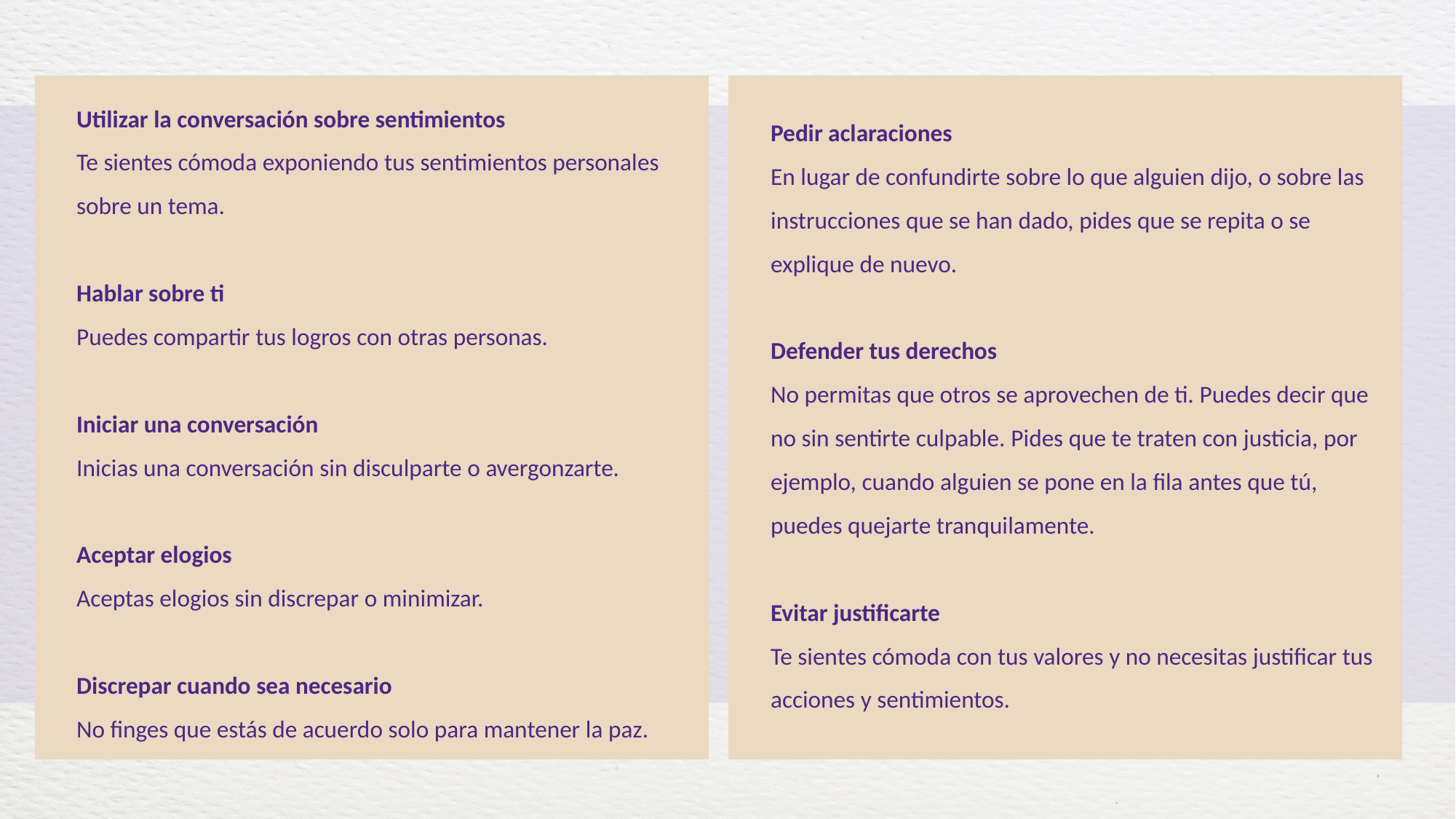

Utilizar la conversación sobre sentimientos
Te sientes cómoda exponiendo tus sentimientos personales sobre un tema.

Hablar sobre ti
Puedes compartir tus logros con otras personas.

Iniciar una conversación
Inicias una conversación sin disculparte o avergonzarte.

Aceptar elogios
Aceptas elogios sin discrepar o minimizar.

Discrepar cuando sea necesario
No finges que estás de acuerdo solo para mantener la paz.
Pedir aclaraciones
En lugar de confundirte sobre lo que alguien dijo, o sobre las instrucciones que se han dado, pides que se repita o se explique de nuevo.

Defender tus derechos
No permitas que otros se aprovechen de ti. Puedes decir que no sin sentirte culpable. Pides que te traten con justicia, por ejemplo, cuando alguien se pone en la fila antes que tú, puedes quejarte tranquilamente.

Evitar justificarte
Te sientes cómoda con tus valores y no necesitas justificar tus acciones y sentimientos.